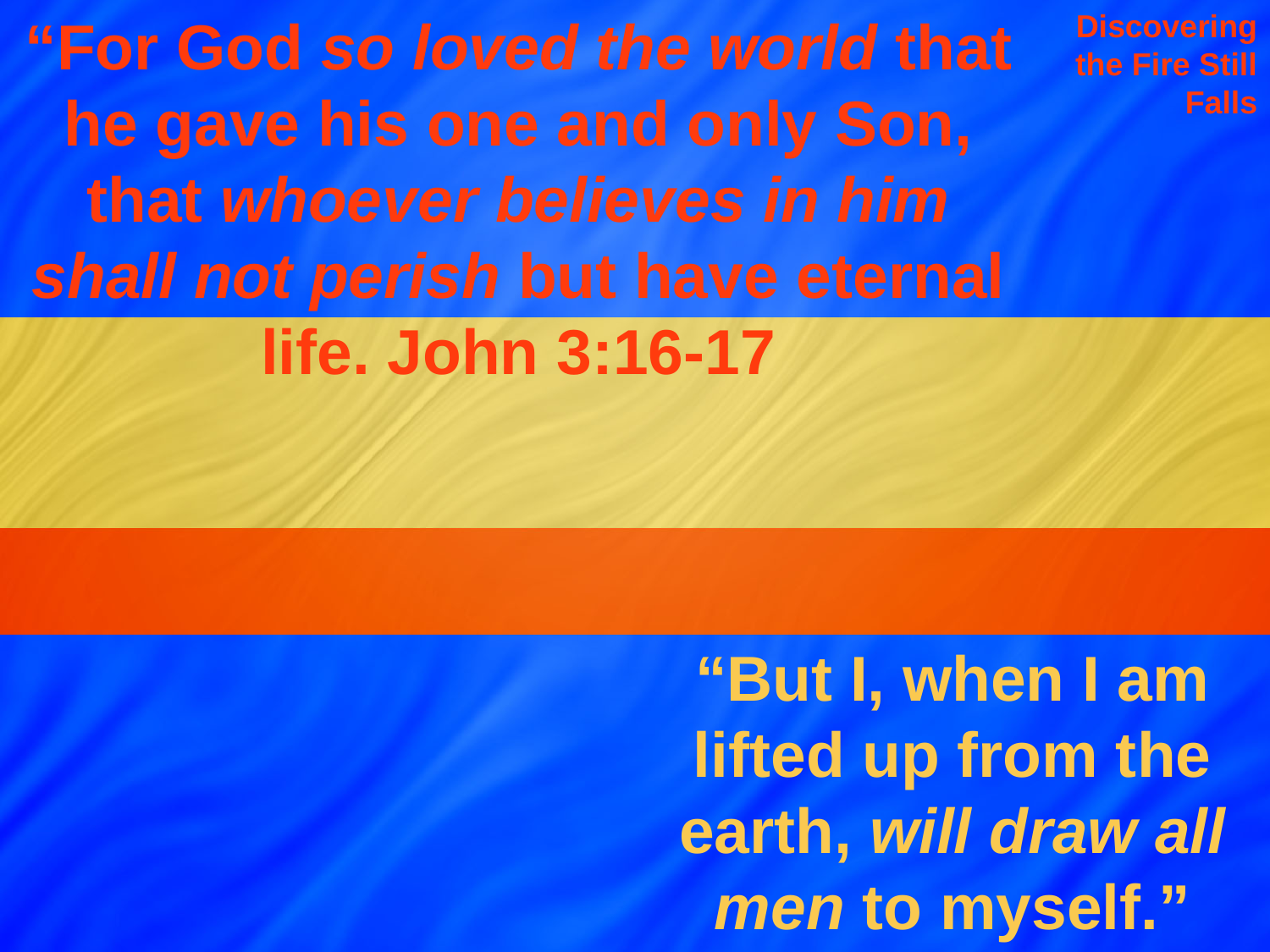

“For God so loved the world that he gave his one and only Son, that whoever believes in him shall not perish but have eternal life. John 3:16-17
Discovering the Fire Still Falls
“But I, when I am lifted up from the earth, will draw all men to myself.” John 12:32